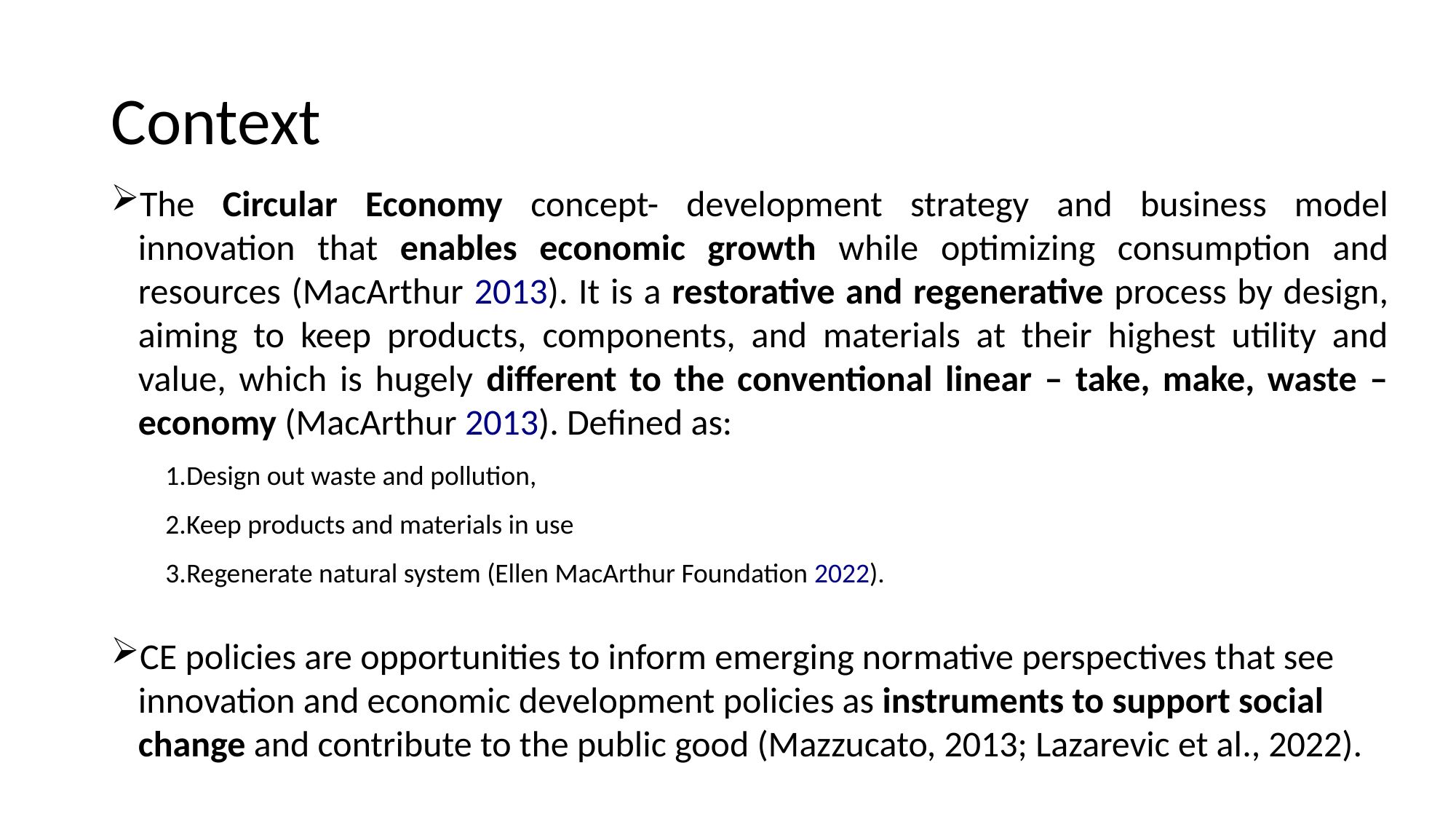

# Context
The Circular Economy concept- development strategy and business model innovation that enables economic growth while optimizing consumption and resources (MacArthur 2013). It is a restorative and regenerative process by design, aiming to keep products, components, and materials at their highest utility and value, which is hugely different to the conventional linear – take, make, waste – economy (MacArthur 2013). Defined as:
Design out waste and pollution,
Keep products and materials in use
Regenerate natural system (Ellen MacArthur Foundation 2022).

CE policies are opportunities to inform emerging normative perspectives that see innovation and economic development policies as instruments to support social change and contribute to the public good (Mazzucato, 2013; Lazarevic et al., 2022).